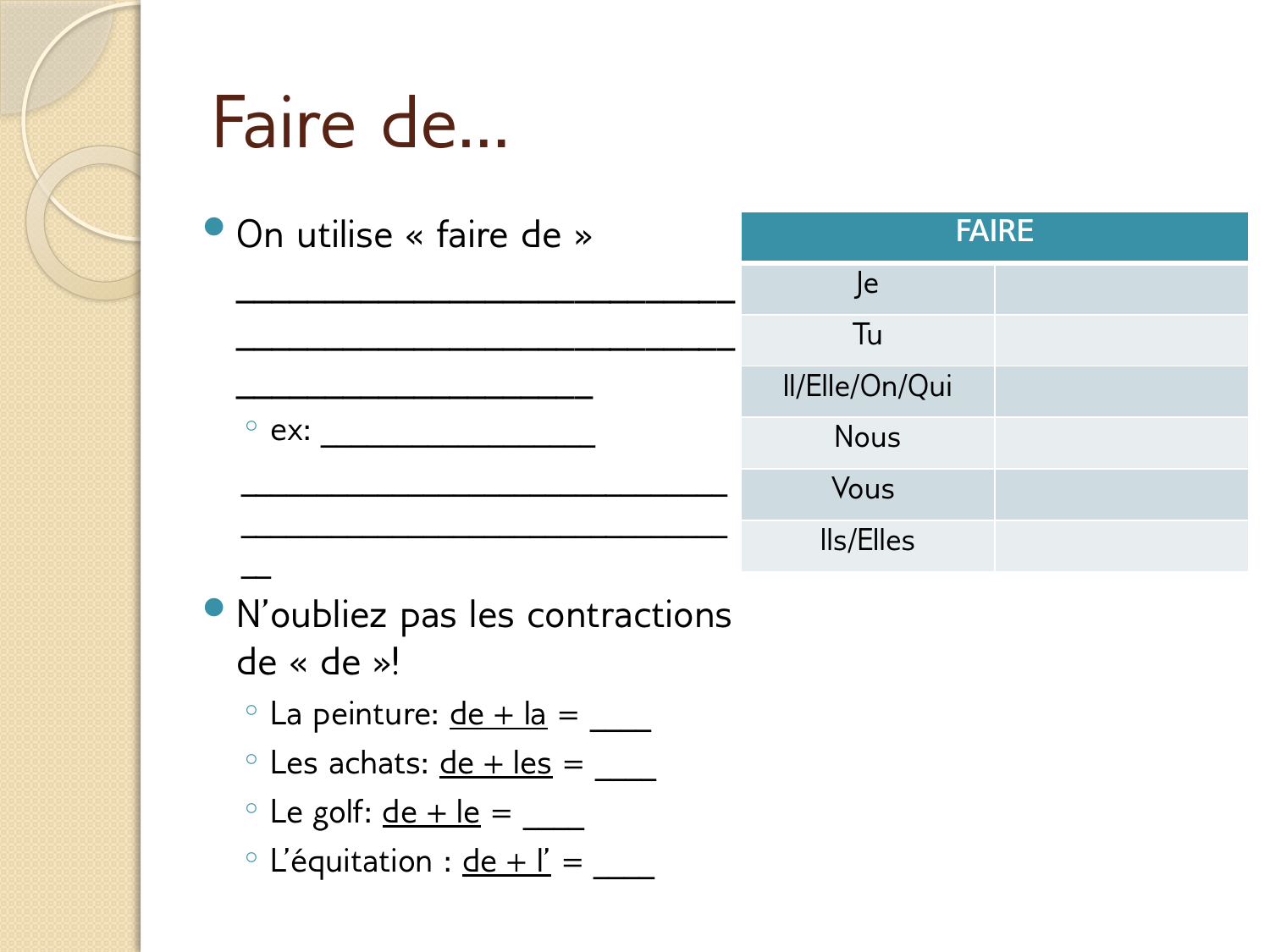

# Faire de…
On utilise « faire de » ____________________________________________________________________________
ex: __________________
__________________________________________________________________
N’oubliez pas les contractions de « de »!
La peinture: de + la = ____
Les achats: de + les = ____
Le golf: de + le = ____
L’équitation : de + l’ = ____
| FAIRE |  |
| --- | --- |
| Je |  |
| Tu |  |
| Il/Elle/On/Qui |  |
| Nous |  |
| Vous |  |
| Ils/Elles |  |